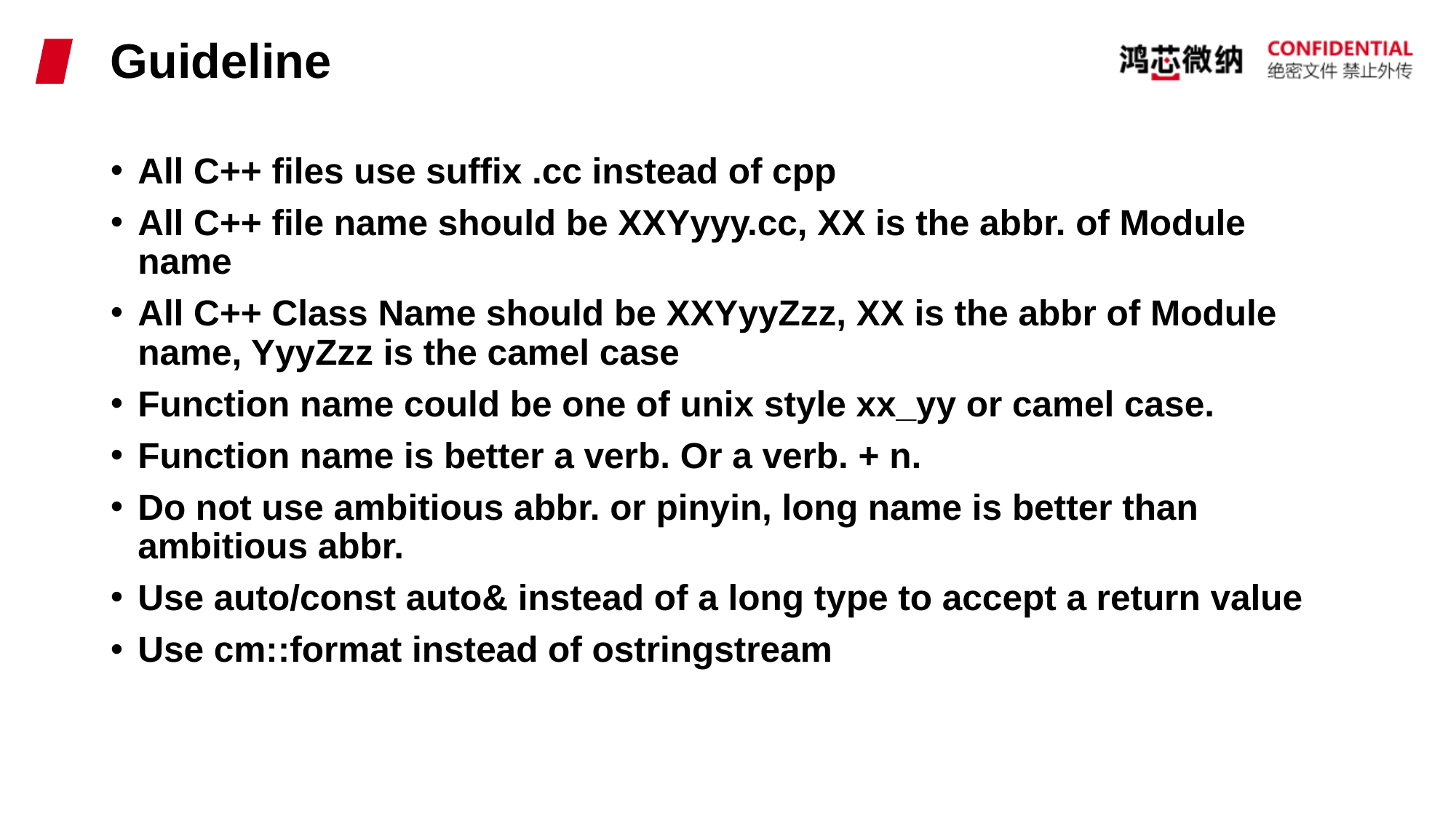

# Guideline
All C++ files use suffix .cc instead of cpp
All C++ file name should be XXYyyy.cc, XX is the abbr. of Module name
All C++ Class Name should be XXYyyZzz, XX is the abbr of Module name, YyyZzz is the camel case
Function name could be one of unix style xx_yy or camel case.
Function name is better a verb. Or a verb. + n.
Do not use ambitious abbr. or pinyin, long name is better than ambitious abbr.
Use auto/const auto& instead of a long type to accept a return value
Use cm::format instead of ostringstream